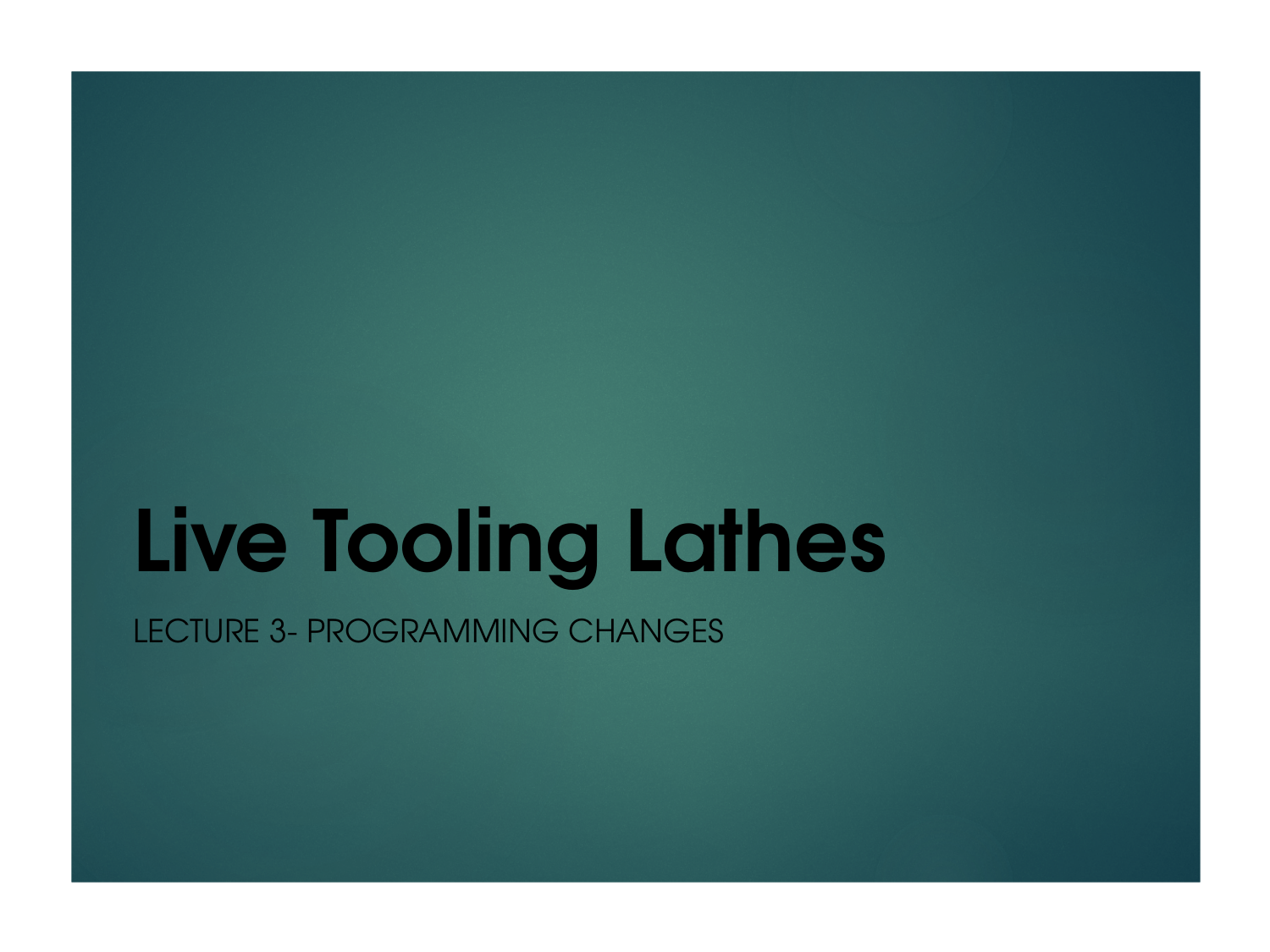

# Live Tooling Lathes
Lecture 3- Programming Changes